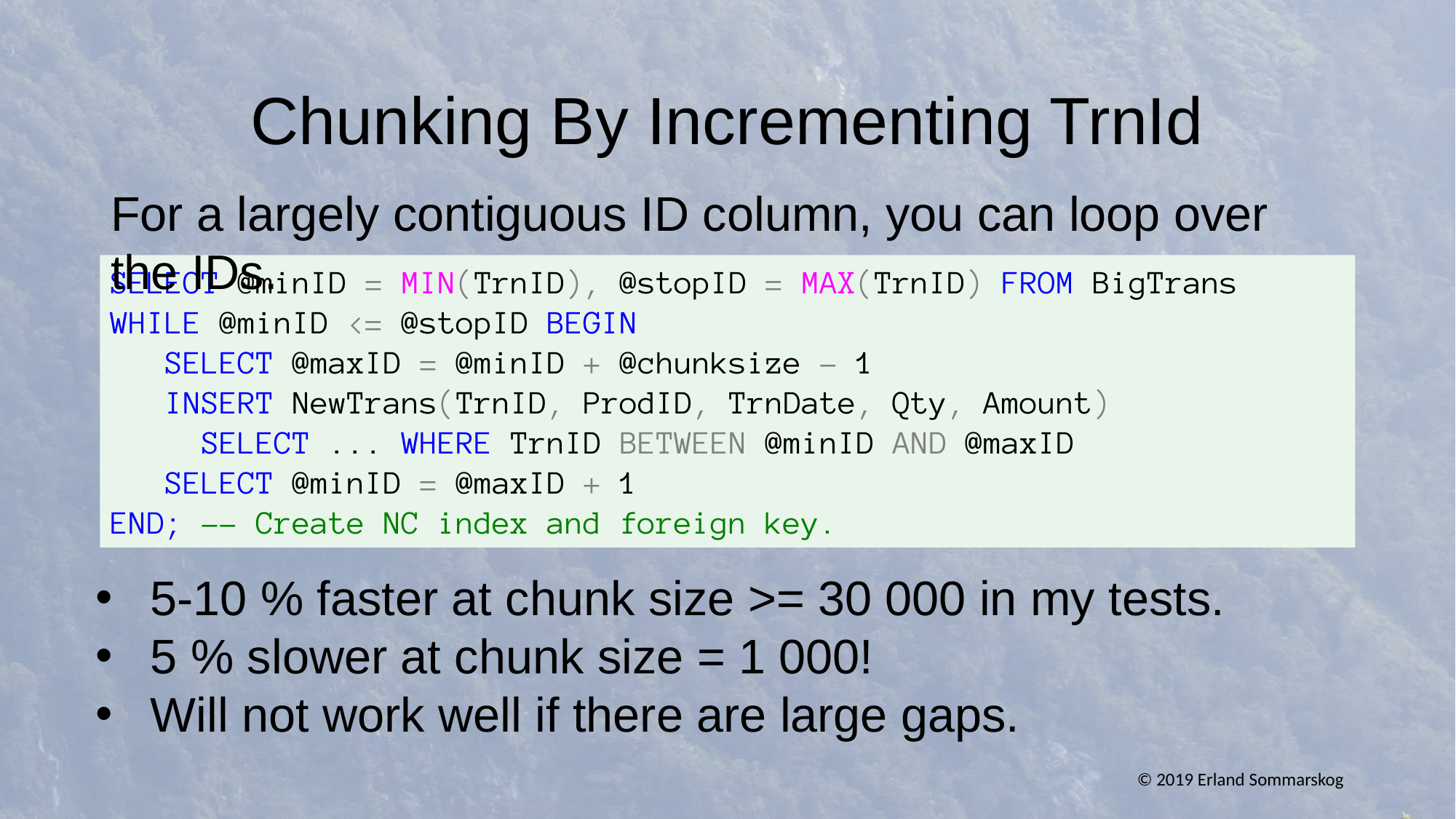

# Chunking By Incrementing TrnId
For a largely contiguous ID column, you can loop over the IDs.
SELECT @minID = MIN(TrnID), @stopID = MAX(TrnID) FROM BigTrans
WHILE @minID <= @stopID BEGIN
   SELECT @maxID = @minID + @chunksize - 1
   INSERT NewTrans(TrnID, ProdID, TrnDate, Qty, Amount)
     SELECT ... WHERE TrnID BETWEEN @minID AND @maxID
   SELECT @minID = @maxID + 1
END; -- Create NC index and foreign key.
5-10 % faster at chunk size >= 30 000 in my tests.
5 % slower at chunk size = 1 000!
Will not work well if there are large gaps.
© 2019 Erland Sommarskog